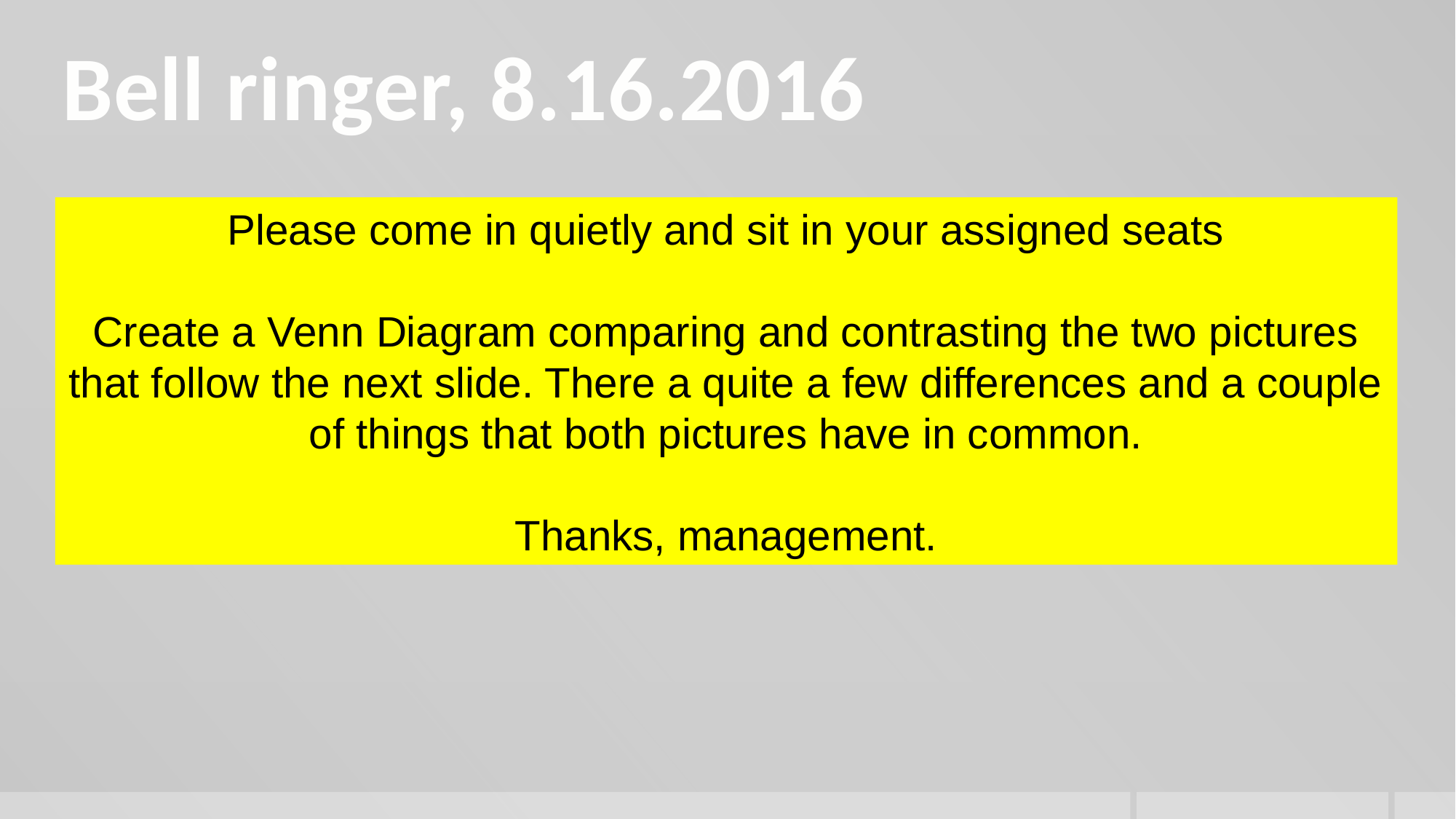

Bell ringer, 8.16.2016
Please come in quietly and sit in your assigned seats

Create a Venn Diagram comparing and contrasting the two pictures that follow the next slide. There a quite a few differences and a couple of things that both pictures have in common.

Thanks, management.